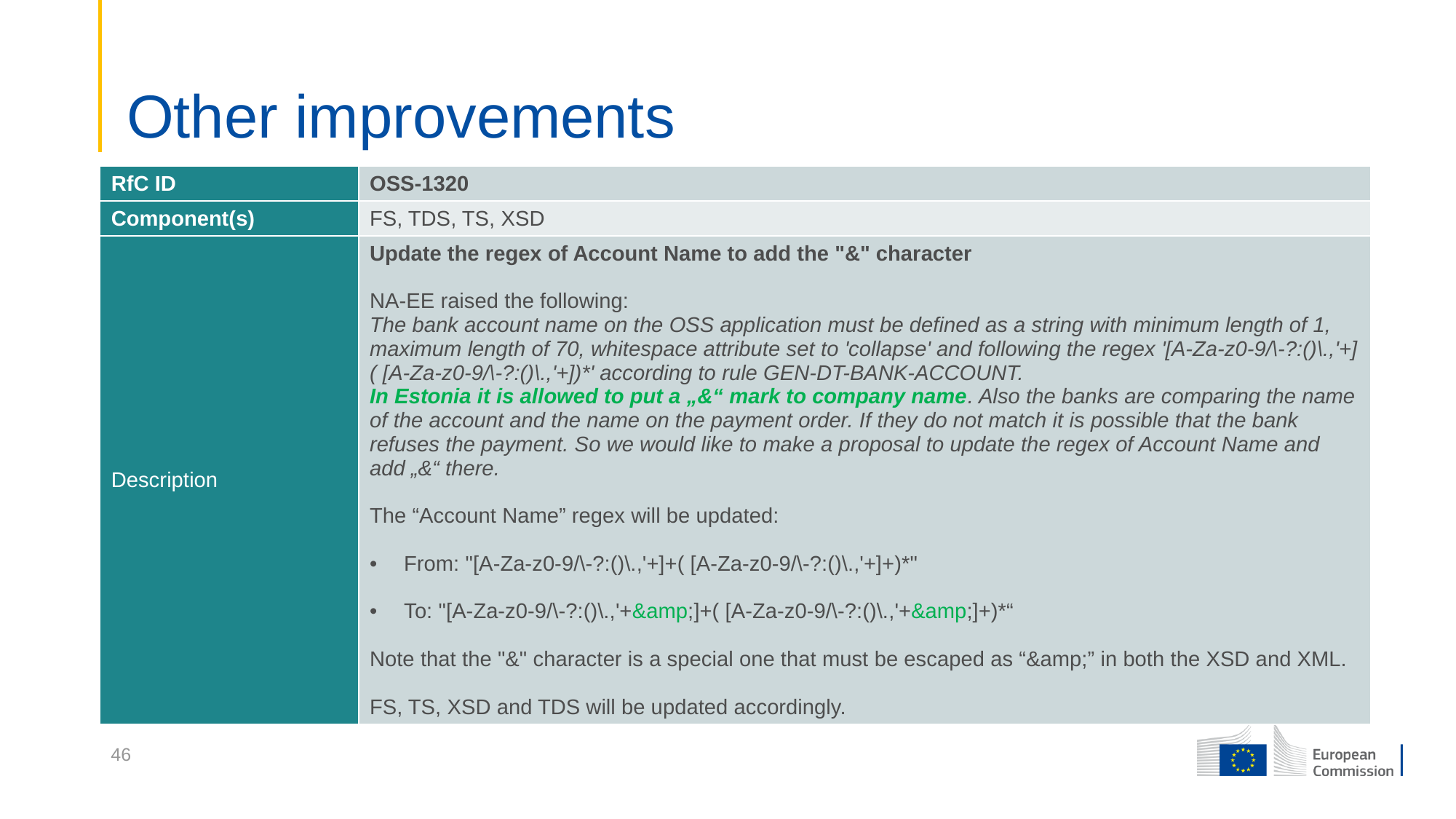

# Other improvements
| RfC ID | OSS-1320 |
| --- | --- |
| Component(s) | FS, TDS, TS, XSD |
| Description | Update the regex of Account Name to add the "&" character NA-EE raised the following: The bank account name on the OSS application must be defined as a string with minimum length of 1, maximum length of 70, whitespace attribute set to 'collapse' and following the regex '[A-Za-z0-9/\-?:()\.,'+]( [A-Za-z0-9/\-?:()\.,'+])\*' according to rule GEN-DT-BANK-ACCOUNT. In Estonia it is allowed to put a „&“ mark to company name. Also the banks are comparing the name of the account and the name on the payment order. If they do not match it is possible that the bank refuses the payment. So we would like to make a proposal to update the regex of Account Name and add „&“ there. The “Account Name” regex will be updated: From: "[A-Za-z0-9/\-?:()\.,'+]+( [A-Za-z0-9/\-?:()\.,'+]+)\*" To: "[A-Za-z0-9/\-?:()\.,'+&amp;]+( [A-Za-z0-9/\-?:()\.,'+&amp;]+)\*“ Note that the "&" character is a special one that must be escaped as “&amp;” in both the XSD and XML. FS, TS, XSD and TDS will be updated accordingly. |
46